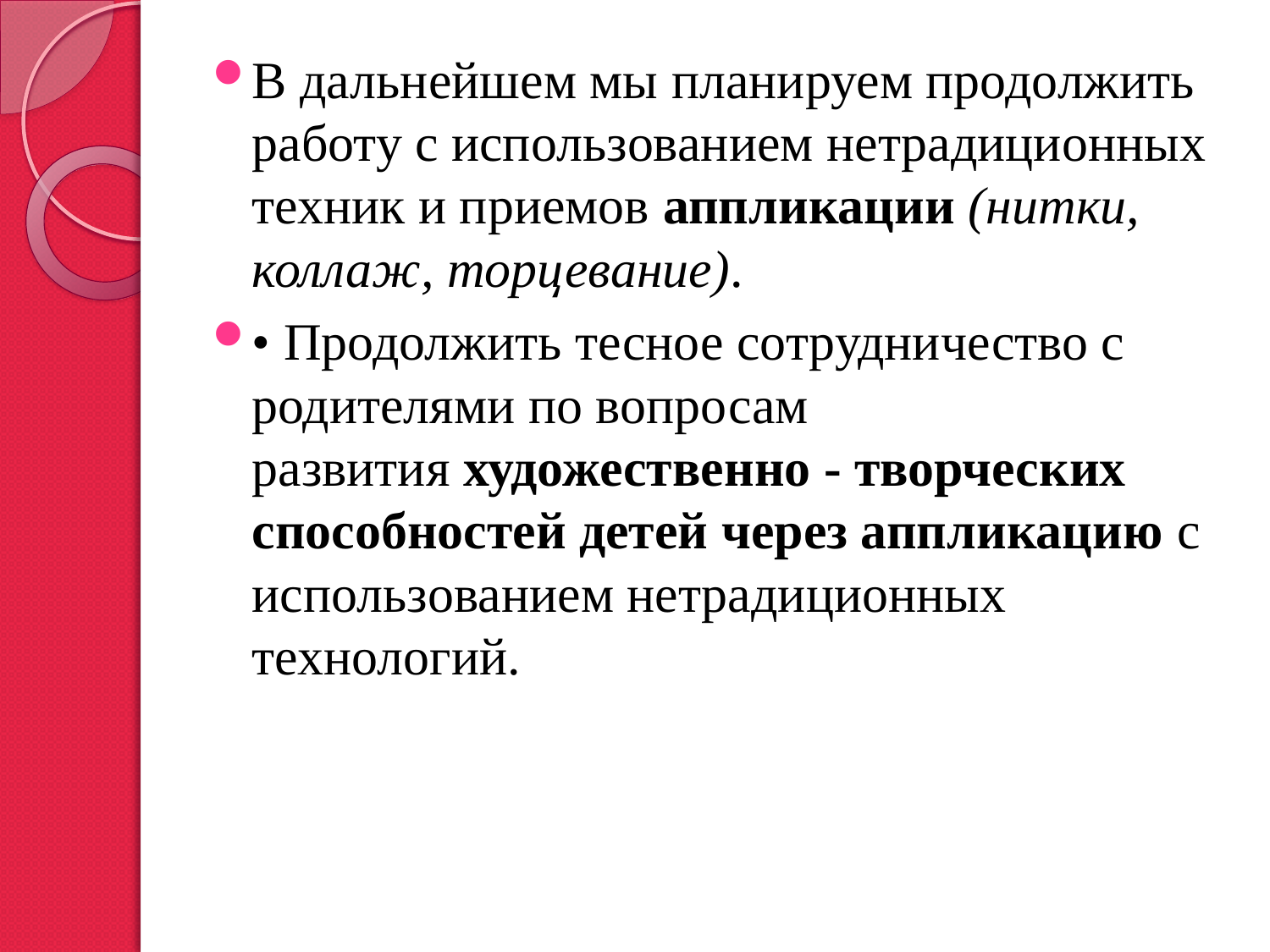

В дальнейшем мы планируем продолжить работу с использованием нетрадиционных техник и приемов аппликации (нитки, коллаж, торцевание).
• Продолжить тесное сотрудничество с родителями по вопросам развития художественно - творческих способностей детей через аппликацию с использованием нетрадиционных технологий.